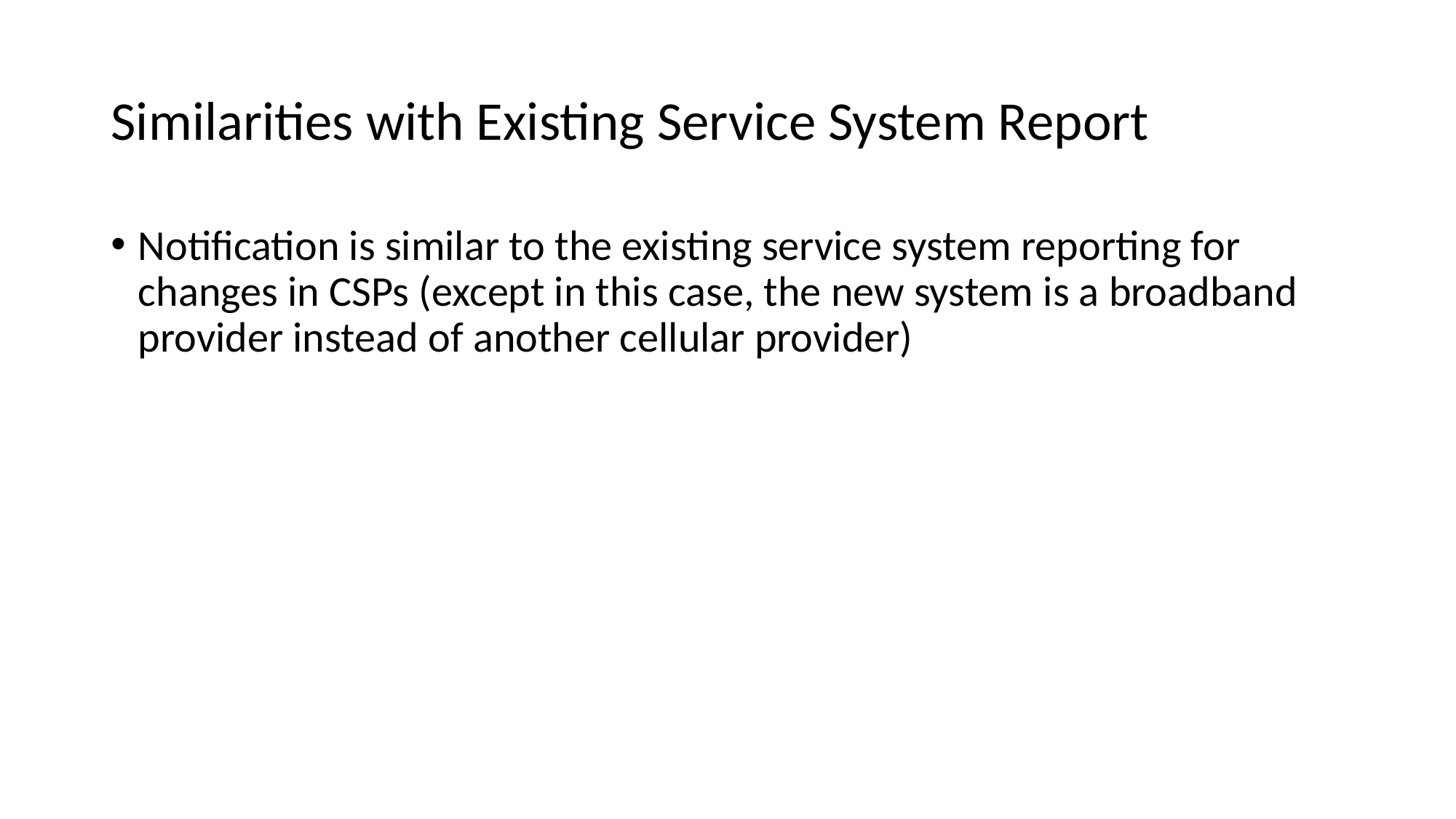

# Similarities with Existing Service System Report
Notification is similar to the existing service system reporting for changes in CSPs (except in this case, the new system is a broadband provider instead of another cellular provider)